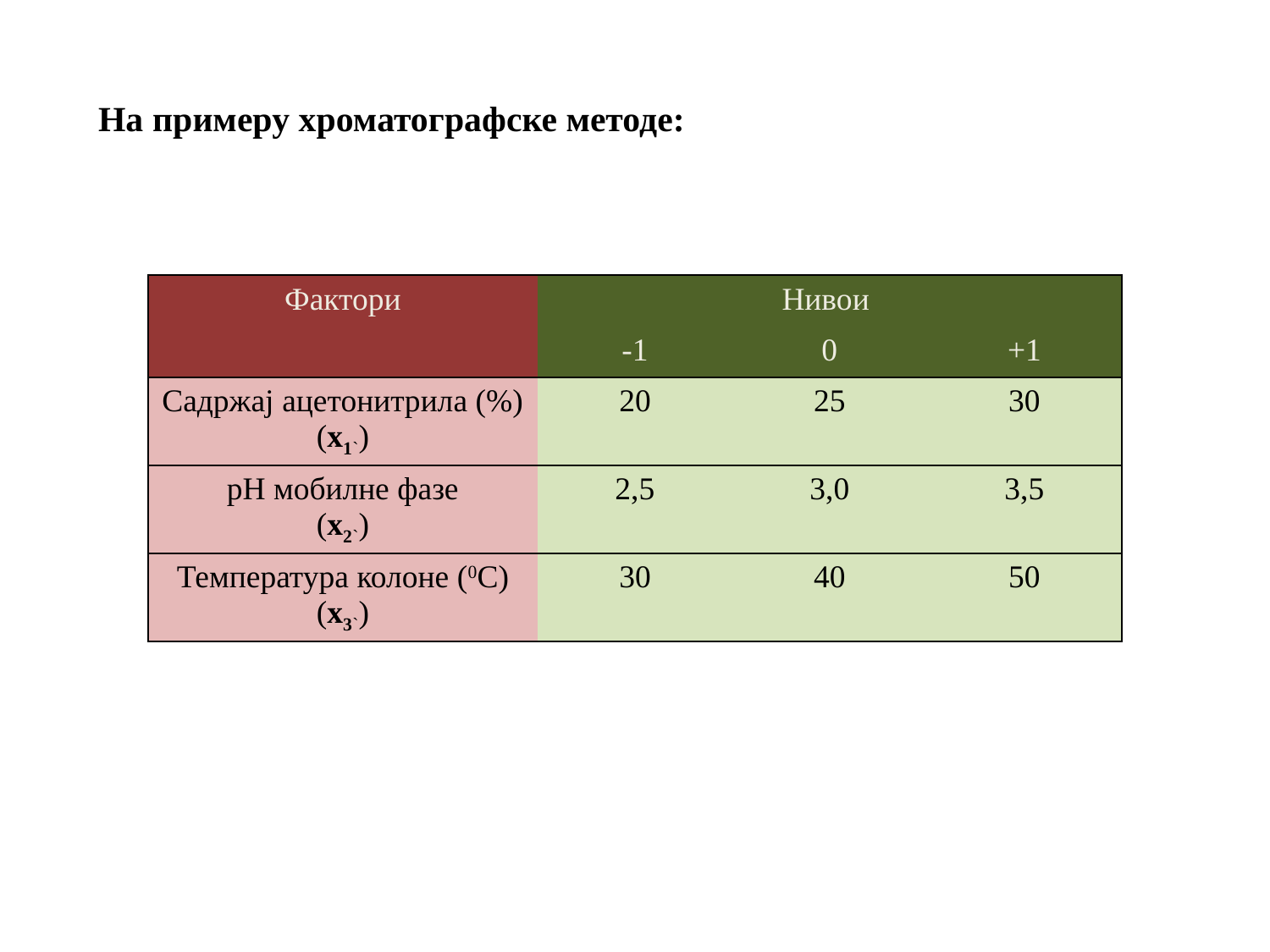

# На примеру хроматографске методе:
| Фактори | Нивои |  |  |
| --- | --- | --- | --- |
|  | -1 | 0 | +1 |
| Садржај ацетонитрила (%) (х1`) | 20 | 25 | 30 |
| рН мобилне фазе (х2`) | 2,5 | 3,0 | 3,5 |
| Температура колоне (0С) (х3`) | 30 | 40 | 50 |